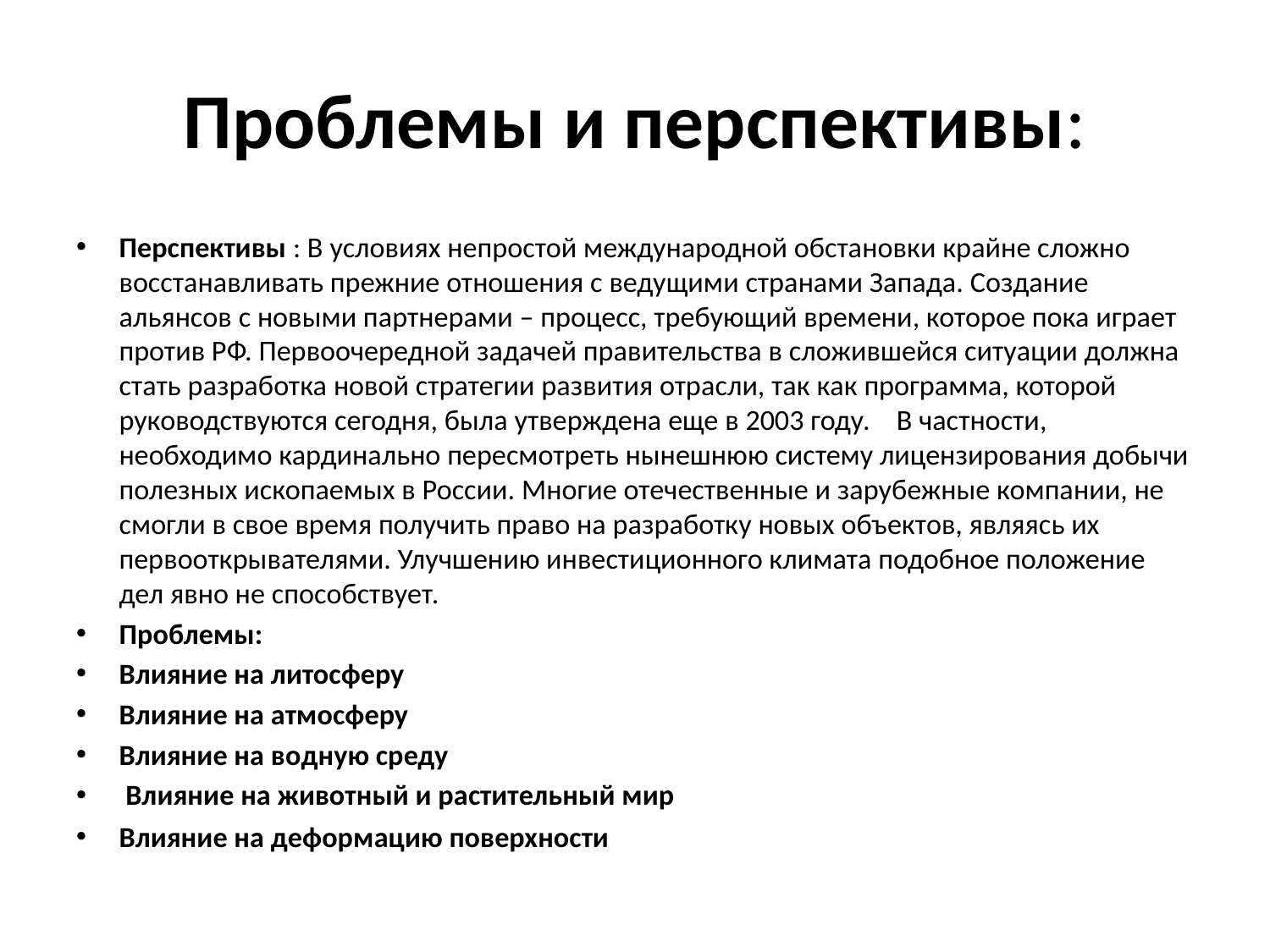

# Проблемы и перспективы:
Перспективы : В условиях непростой международной обстановки крайне сложно восстанавливать прежние отношения с ведущими странами Запада. Создание альянсов с новыми партнерами – процесс, требующий времени, которое пока играет против РФ. Первоочередной задачей правительства в сложившейся ситуации должна стать разработка новой стратегии развития отрасли, так как программа, которой руководствуются сегодня, была утверждена еще в 2003 году.    В частности, необходимо кардинально пересмотреть нынешнюю систему лицензирования добычи полезных ископаемых в России. Многие отечественные и зарубежные компании, не смогли в свое время получить право на разработку новых объектов, являясь их первооткрывателями. Улучшению инвестиционного климата подобное положение дел явно не способствует.
Проблемы:
Влияние на литосферу
Влияние на атмосферу
Влияние на водную среду
 Влияние на животный и растительный мир
Влияние на деформацию поверхности